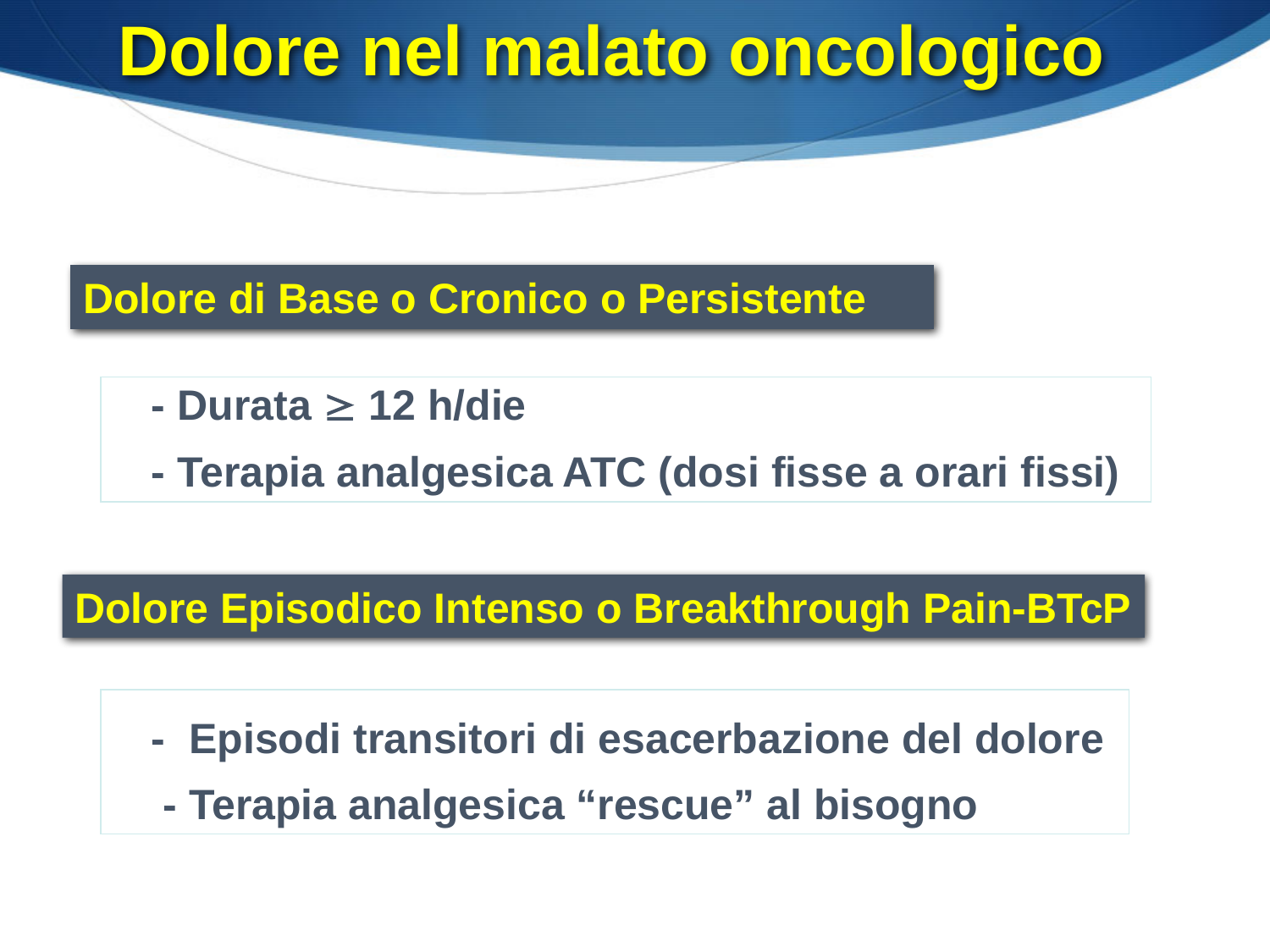

Dolore nel malato oncologico
Dolore di Base o Cronico o Persistente
 - Durata ≥ 12 h/die
 - Terapia analgesica ATC (dosi fisse a orari fissi)
Dolore Episodico Intenso o Breakthrough Pain-BTcP
 -  Episodi transitori di esacerbazione del dolore
  - Terapia analgesica “rescue” al bisogno